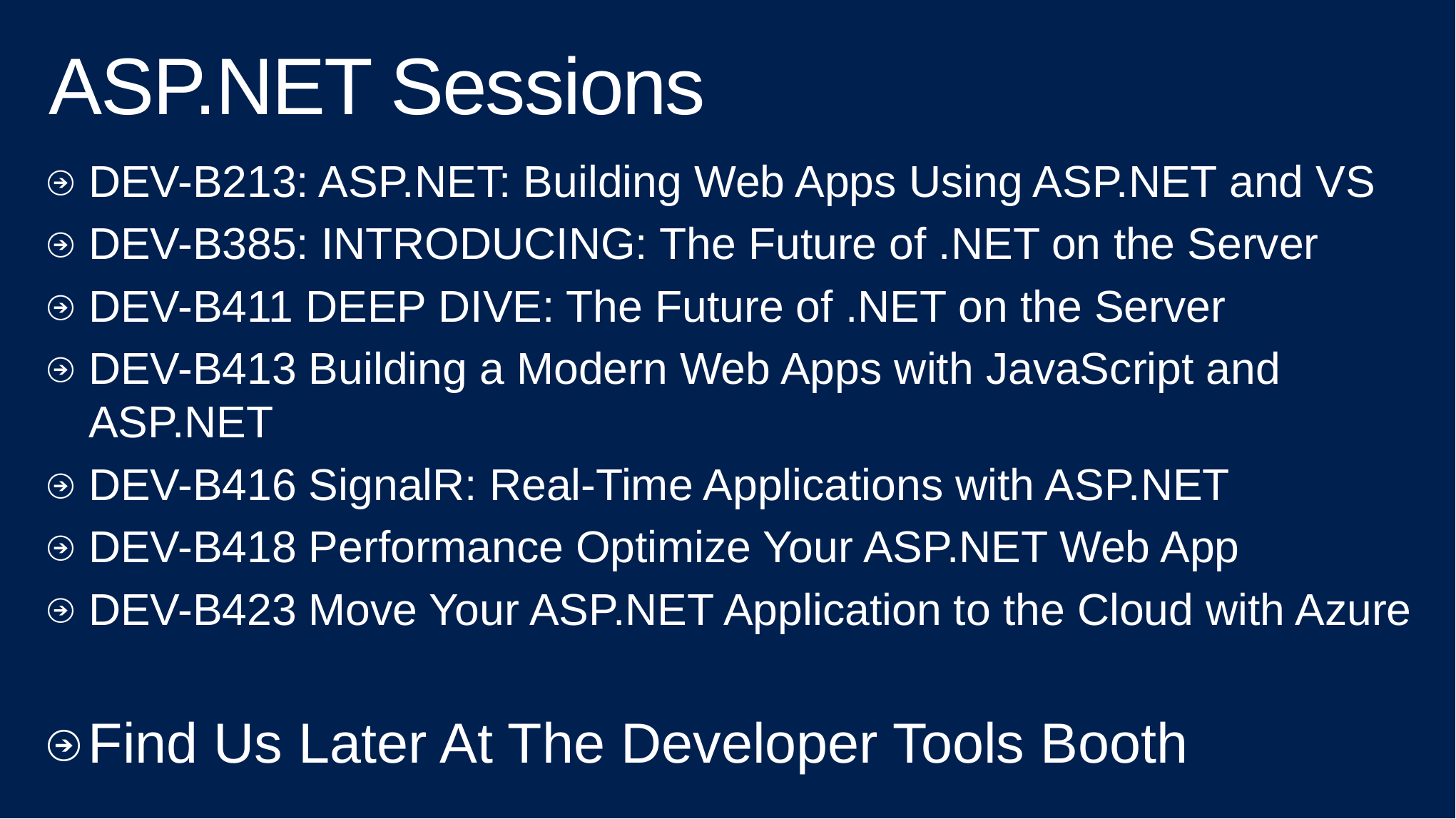

# ASP.NET Sessions
DEV-B213: ASP.NET: Building Web Apps Using ASP.NET and VS
DEV-B385: INTRODUCING: The Future of .NET on the Server
DEV-B411 DEEP DIVE: The Future of .NET on the Server
DEV-B413 Building a Modern Web Apps with JavaScript and ASP.NET
DEV-B416 SignalR: Real-Time Applications with ASP.NET
DEV-B418 Performance Optimize Your ASP.NET Web App
DEV-B423 Move Your ASP.NET Application to the Cloud with Azure

Find Us Later At The Developer Tools Booth